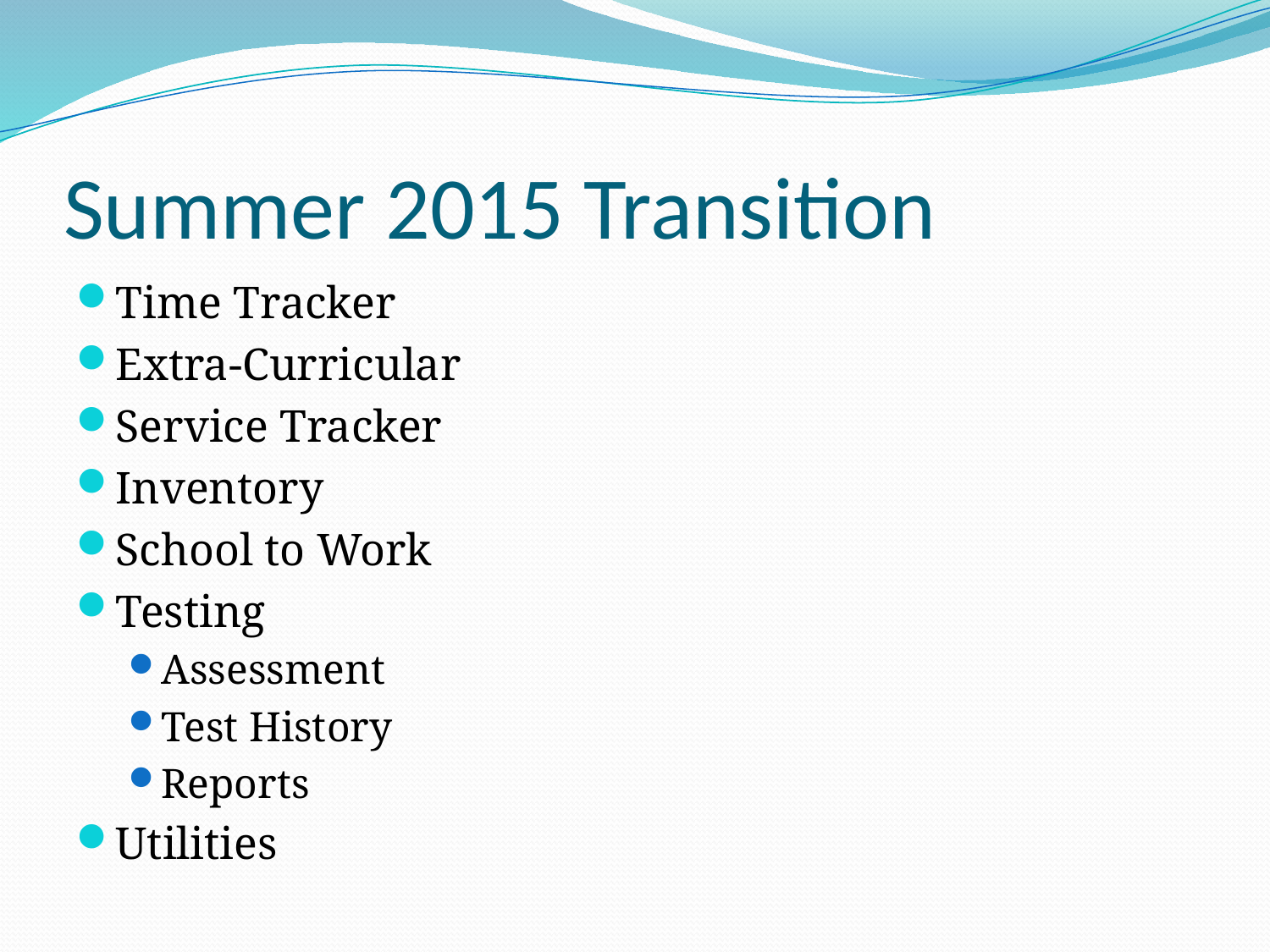

# Summer 2015 Transition
Time Tracker
Extra-Curricular
Service Tracker
Inventory
School to Work
Testing
Assessment
Test History
Reports
Utilities